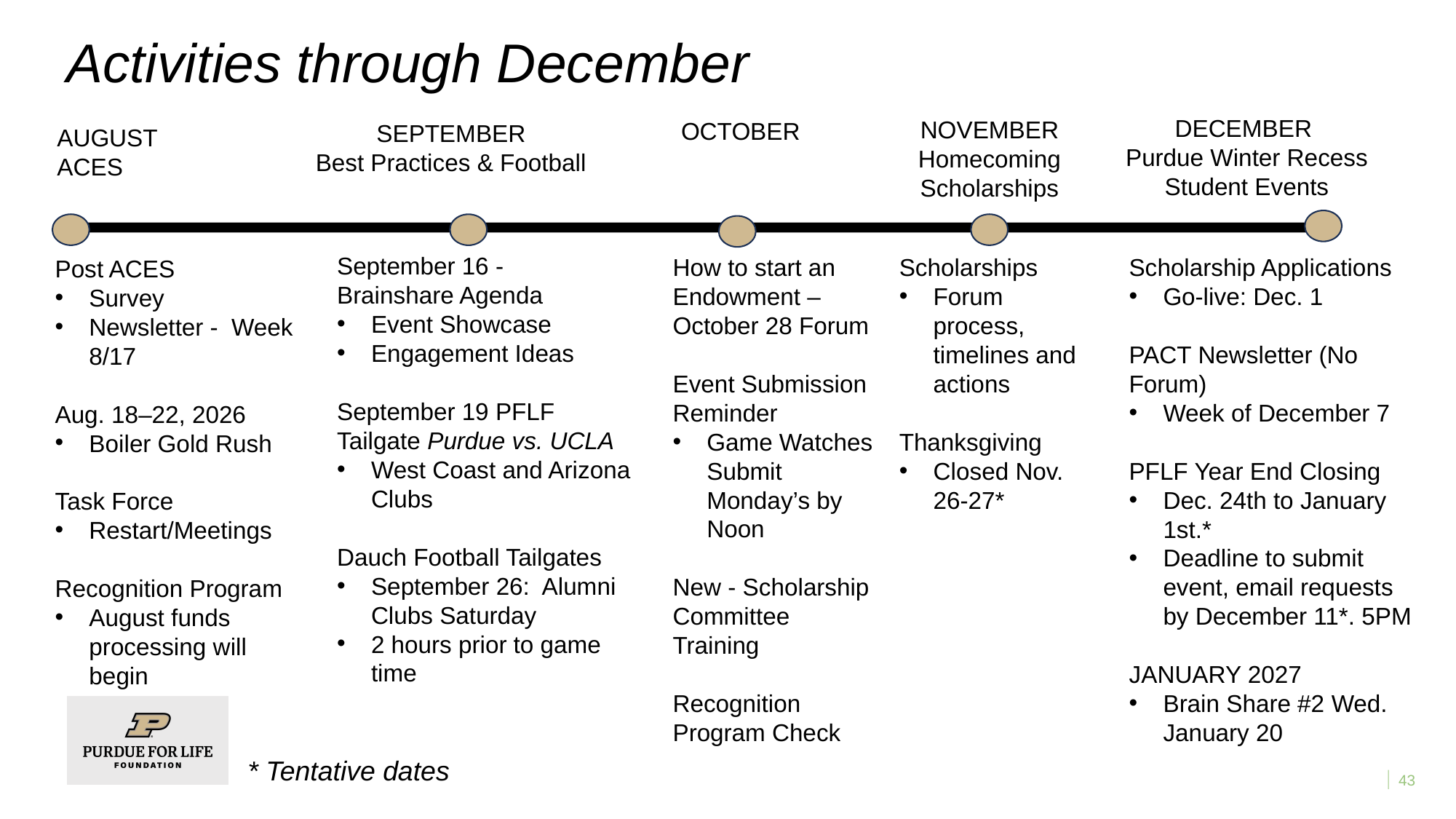

# Activities through December
DECEMBER
Purdue Winter Recess
Student Events

NOVEMBER Homecoming Scholarships
OCTOBER
SEPTEMBER
Best Practices & Football

AUGUST
ACES

September 16 - 202 Brainshare Agenda
Event Showcase
Engagement Ideas

September 19 PFLF Tailgate Purdue vs. UCLA
West Coast and Arizona Clubs

Dauch Football Tailgates
September 26:  Alumni Clubs Saturday
2 hours prior to game time

How to start an Endowment – October 28 Forum

Event Submission Reminder
Game Watches Submit Monday’s by Noon

New - Scholarship Committee Training

Recognition Program Check

Scholarships
Forum process, timelines and actions

Thanksgiving
Closed Nov. 26-27*

Scholarship Applications
Go-live: Dec. 1

PACT Newsletter (No Forum)
Week of December 7

PFLF Year End Closing
Dec. 24th to January 1st.*
Deadline to submit  event, email requests by December 11*. 5PM

JANUARY 2027
Brain Share #2 Wed. January 20

Post ACES
Survey
Newsletter -  Week 8/17

Aug. 18–22, 2026
Boiler Gold Rush

Task Force
Restart/Meetings

Recognition Program
August funds processing will begin

* Tentative dates